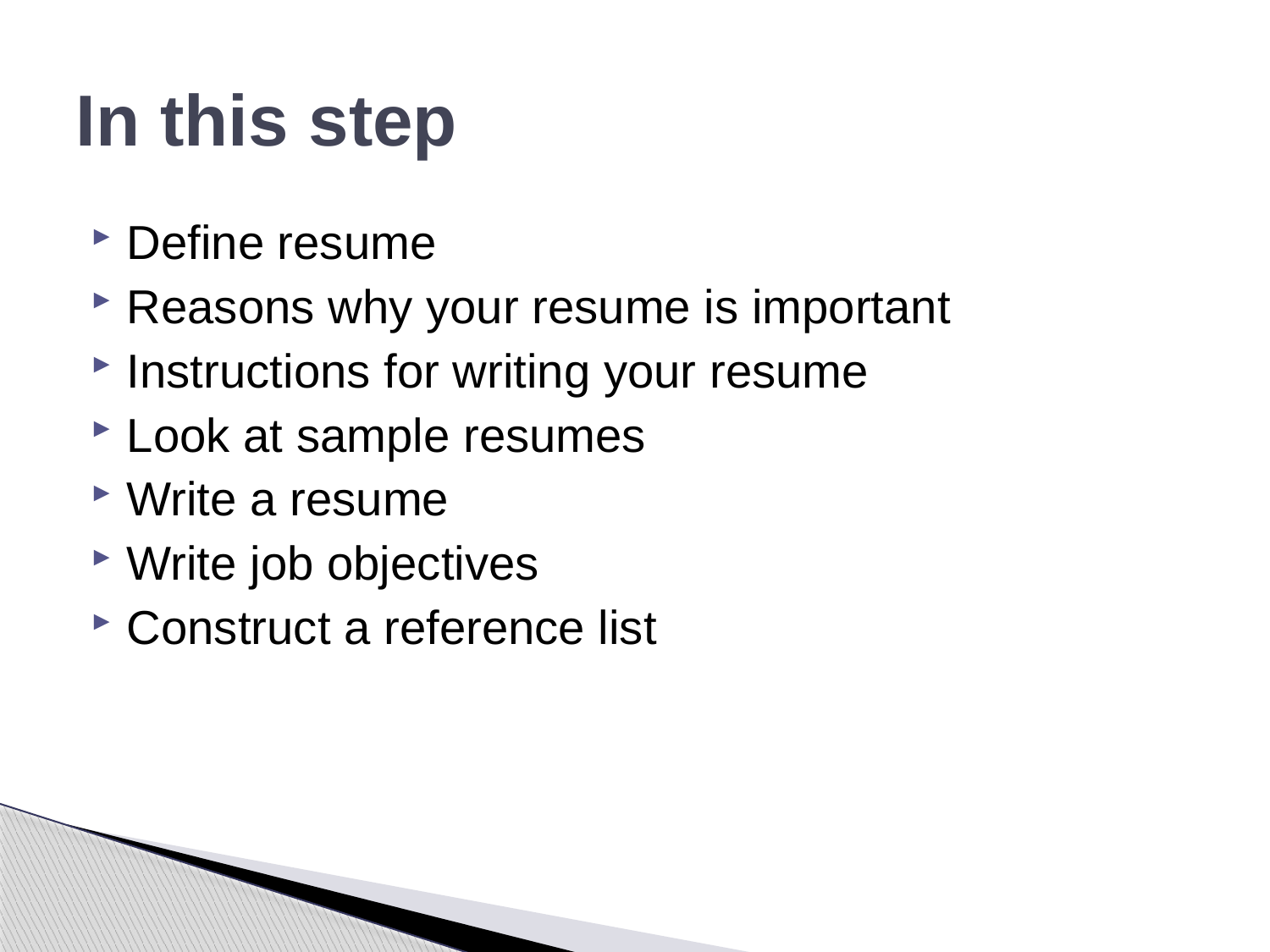

# In this step
Define resume
Reasons why your resume is important
Instructions for writing your resume
Look at sample resumes
Write a resume
Write job objectives
Construct a reference list